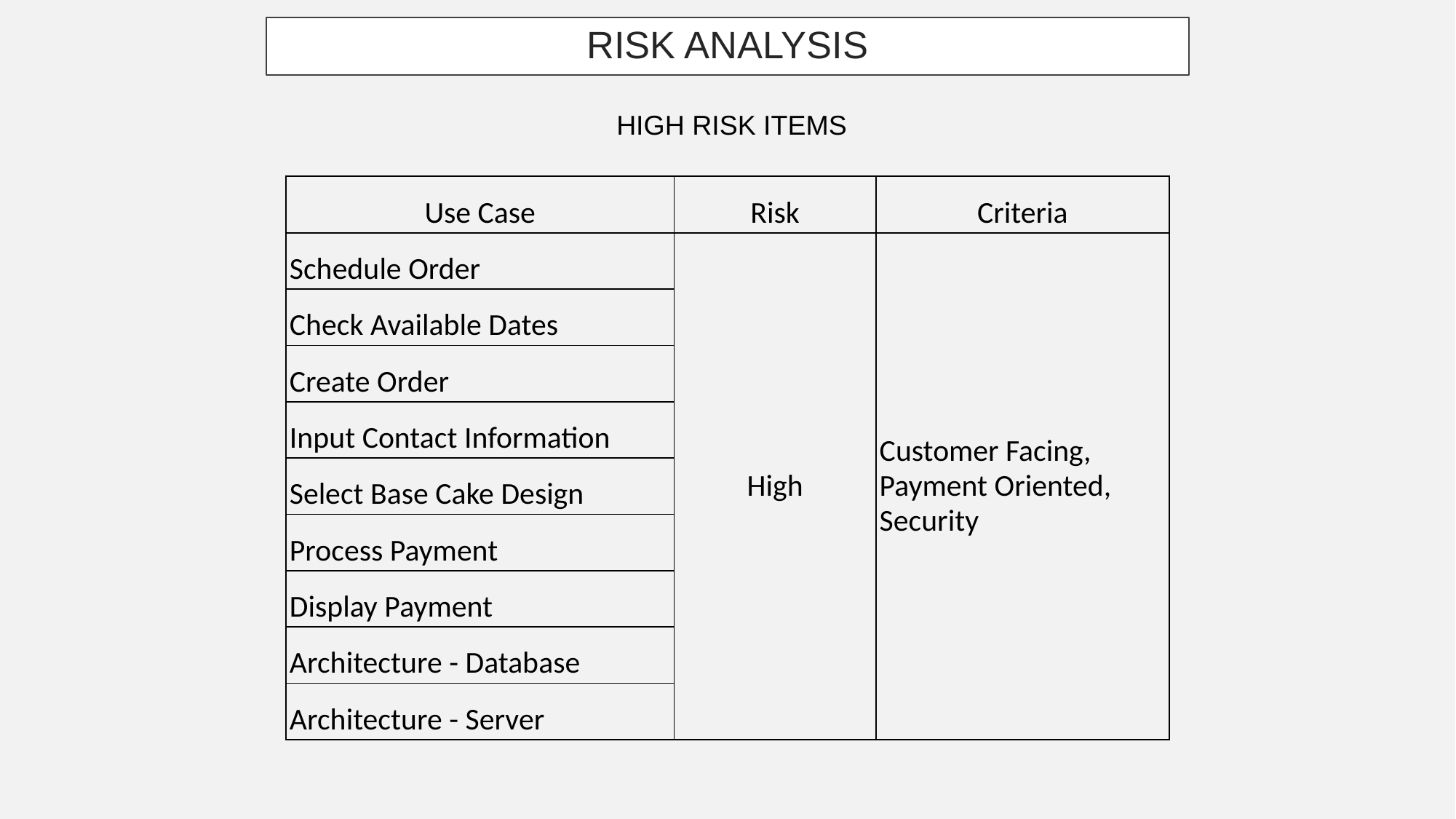

# RISK ANALYSIS
HIGH RISK ITEMS
| Use Case | Risk | Criteria |
| --- | --- | --- |
| Schedule Order | High | Customer Facing, Payment Oriented, Security |
| Check Available Dates |  |  |
| Create Order |  |  |
| Input Contact Information |  |  |
| Select Base Cake Design |  |  |
| Process Payment |  |  |
| Display Payment |  |  |
| Architecture - Database |  |  |
| Architecture - Server |  |  |